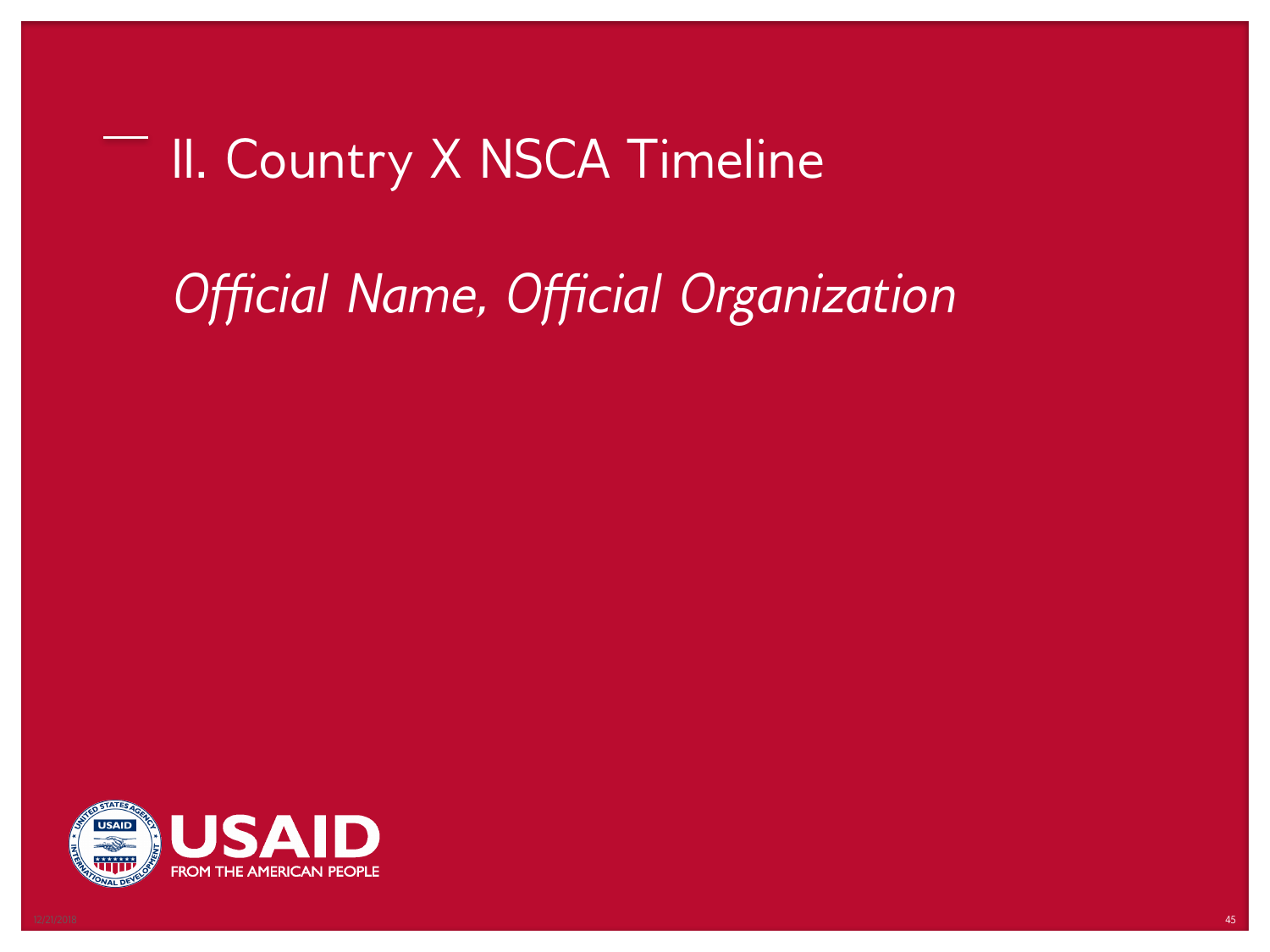

12/21/2018
# II. Country X NSCA Timeline Official Name, Official Organization
45